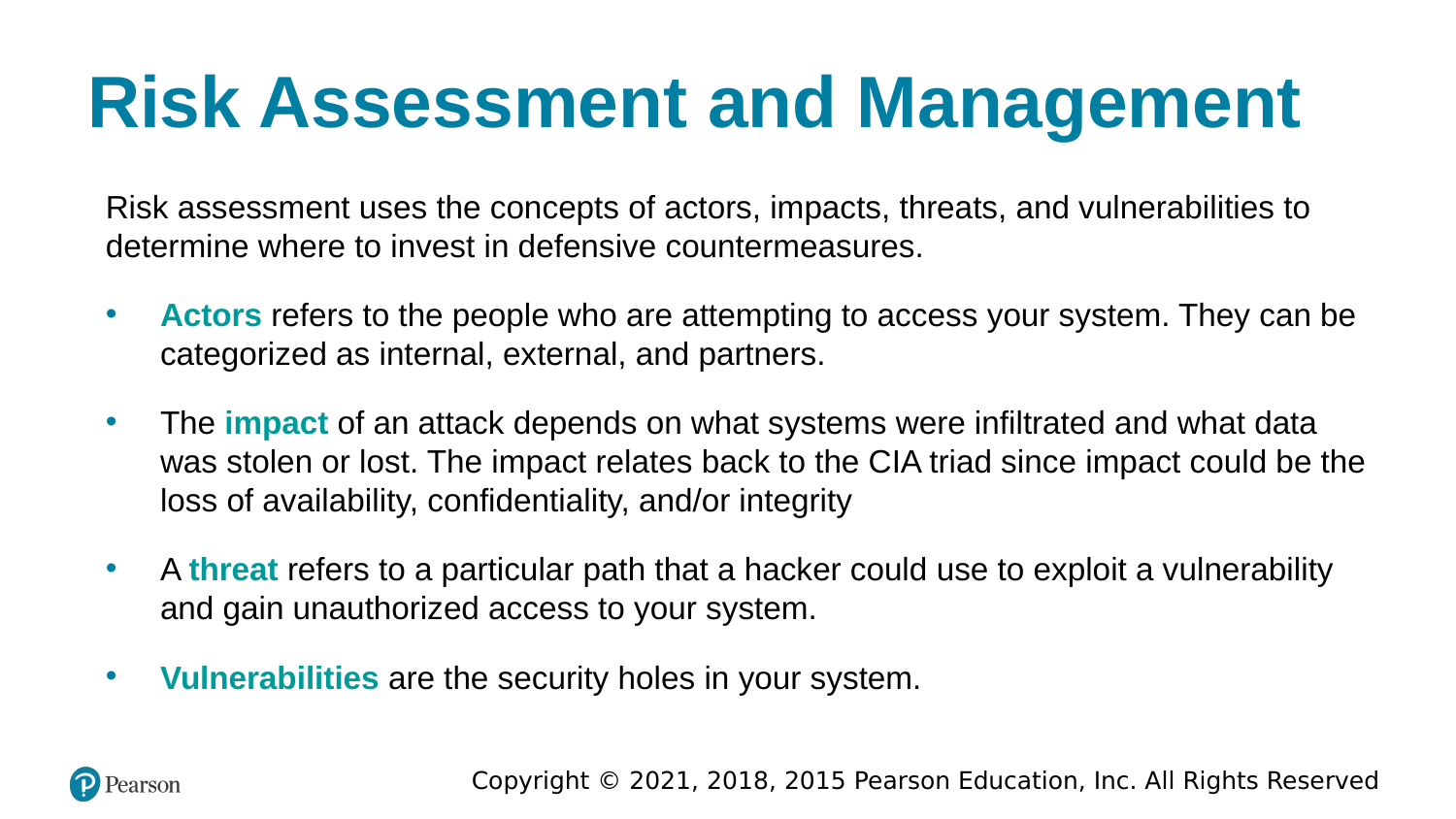

# Risk Assessment and Management
Risk assessment uses the concepts of actors, impacts, threats, and vulnerabilities to determine where to invest in defensive countermeasures.
Actors refers to the people who are attempting to access your system. They can be categorized as internal, external, and partners.
The impact of an attack depends on what systems were infiltrated and what data was stolen or lost. The impact relates back to the CIA triad since impact could be the loss of availability, confidentiality, and/or integrity
A threat refers to a particular path that a hacker could use to exploit a vulnerability and gain unauthorized access to your system.
Vulnerabilities are the security holes in your system.